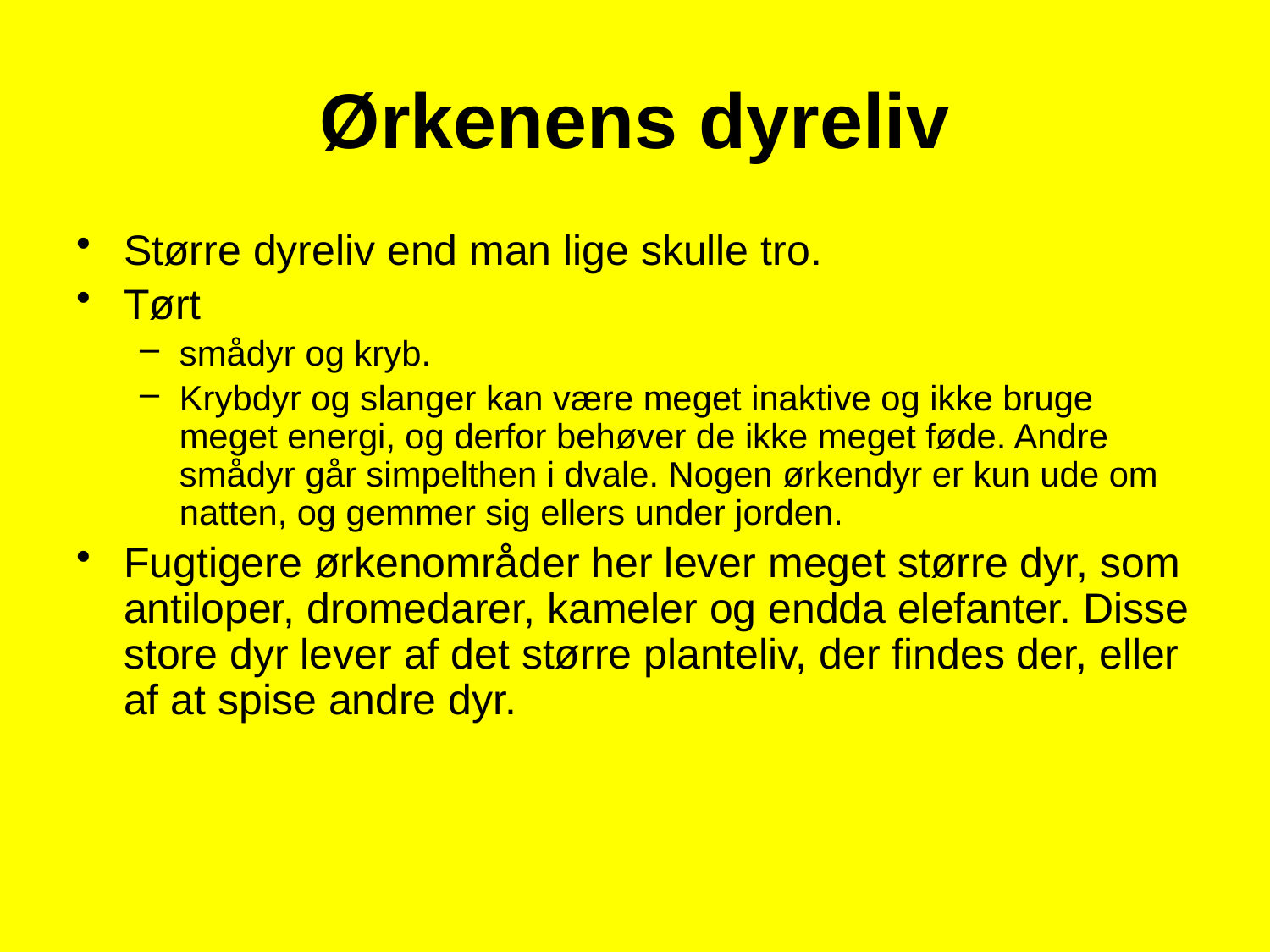

# Ørkenens dyreliv
Større dyreliv end man lige skulle tro.
Tørt
smådyr og kryb.
Krybdyr og slanger kan være meget inaktive og ikke bruge meget energi, og derfor behøver de ikke meget føde. Andre smådyr går simpelthen i dvale. Nogen ørkendyr er kun ude om natten, og gemmer sig ellers under jorden.
Fugtigere ørkenområder her lever meget større dyr, som antiloper, dromedarer, kameler og endda elefanter. Disse store dyr lever af det større planteliv, der findes der, eller af at spise andre dyr.